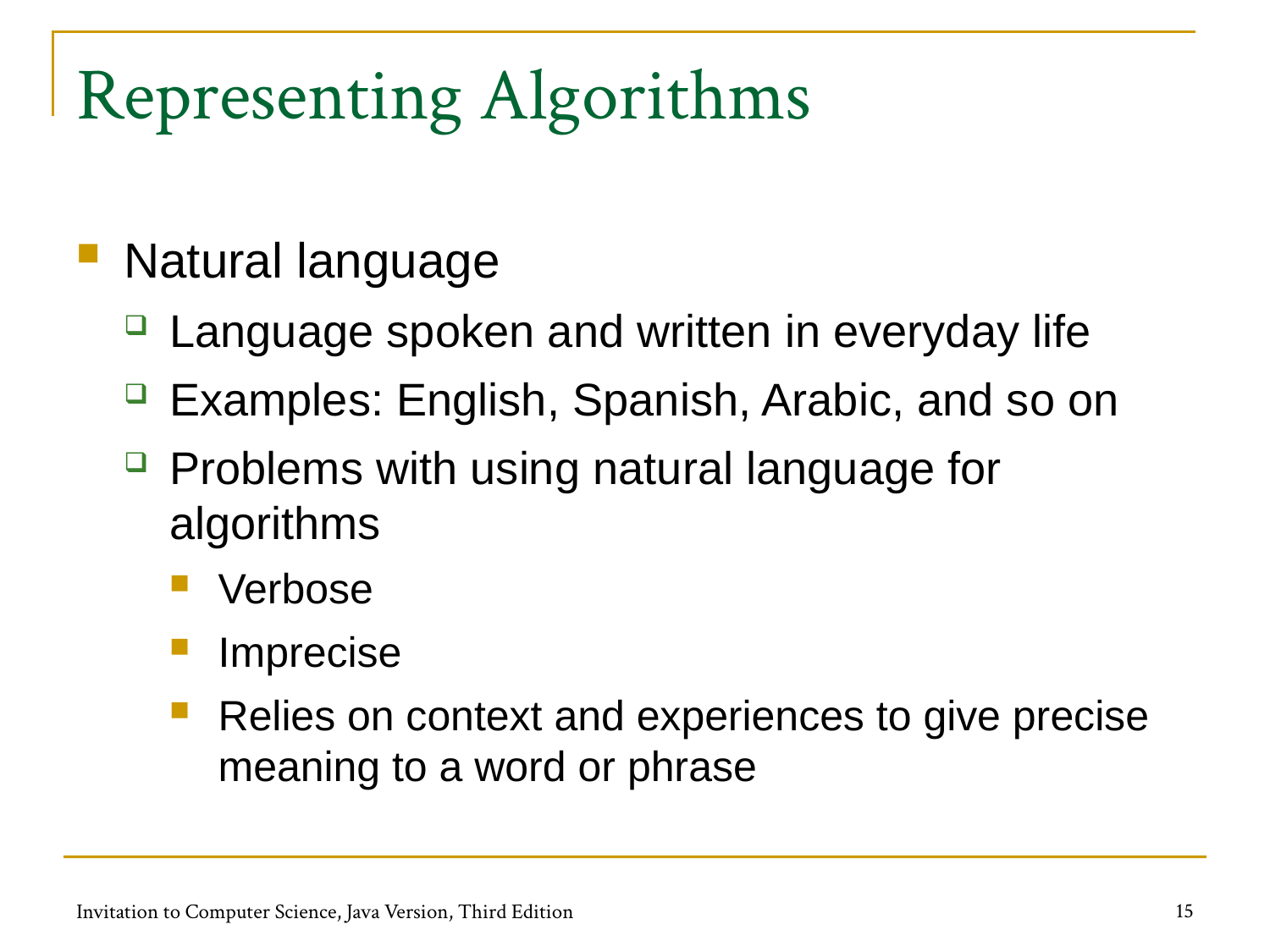

# Representing Algorithms
Natural language
Language spoken and written in everyday life
Examples: English, Spanish, Arabic, and so on
Problems with using natural language for algorithms
Verbose
Imprecise
Relies on context and experiences to give precise meaning to a word or phrase
15
Invitation to Computer Science, Java Version, Third Edition